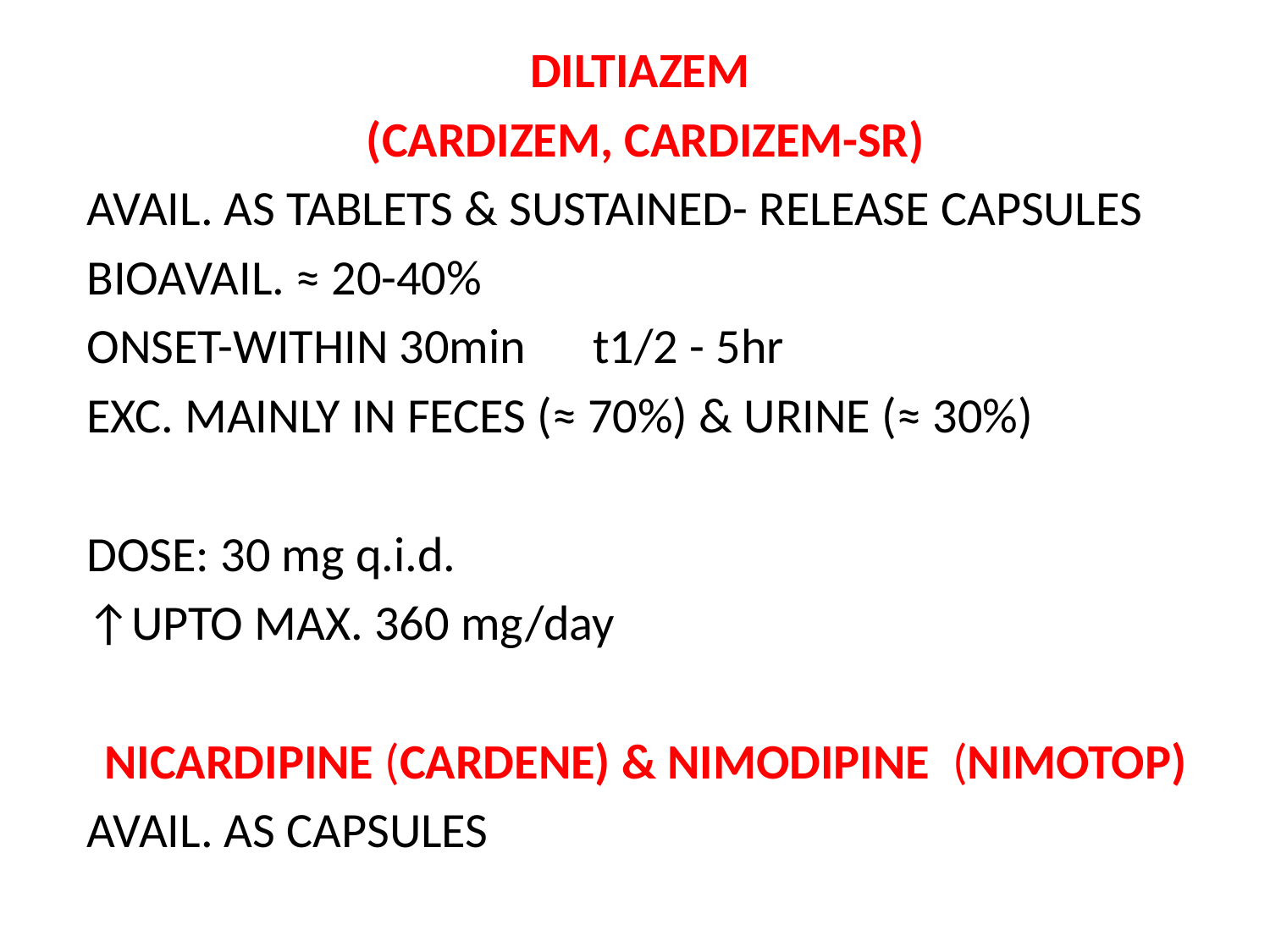

DILTIAZEM
(CARDIZEM, CARDIZEM-SR)
AVAIL. AS TABLETS & SUSTAINED- RELEASE CAPSULES
BIOAVAIL. ≈ 20-40%
ONSET-WITHIN 30min      t1/2 - 5hr
EXC. MAINLY IN FECES (≈ 70%) & URINE (≈ 30%)

DOSE: 30 mg q.i.d.
↑UPTO MAX. 360 mg/day

NICARDIPINE (CARDENE) & NIMODIPINE  (NIMOTOP)
AVAIL. AS CAPSULES